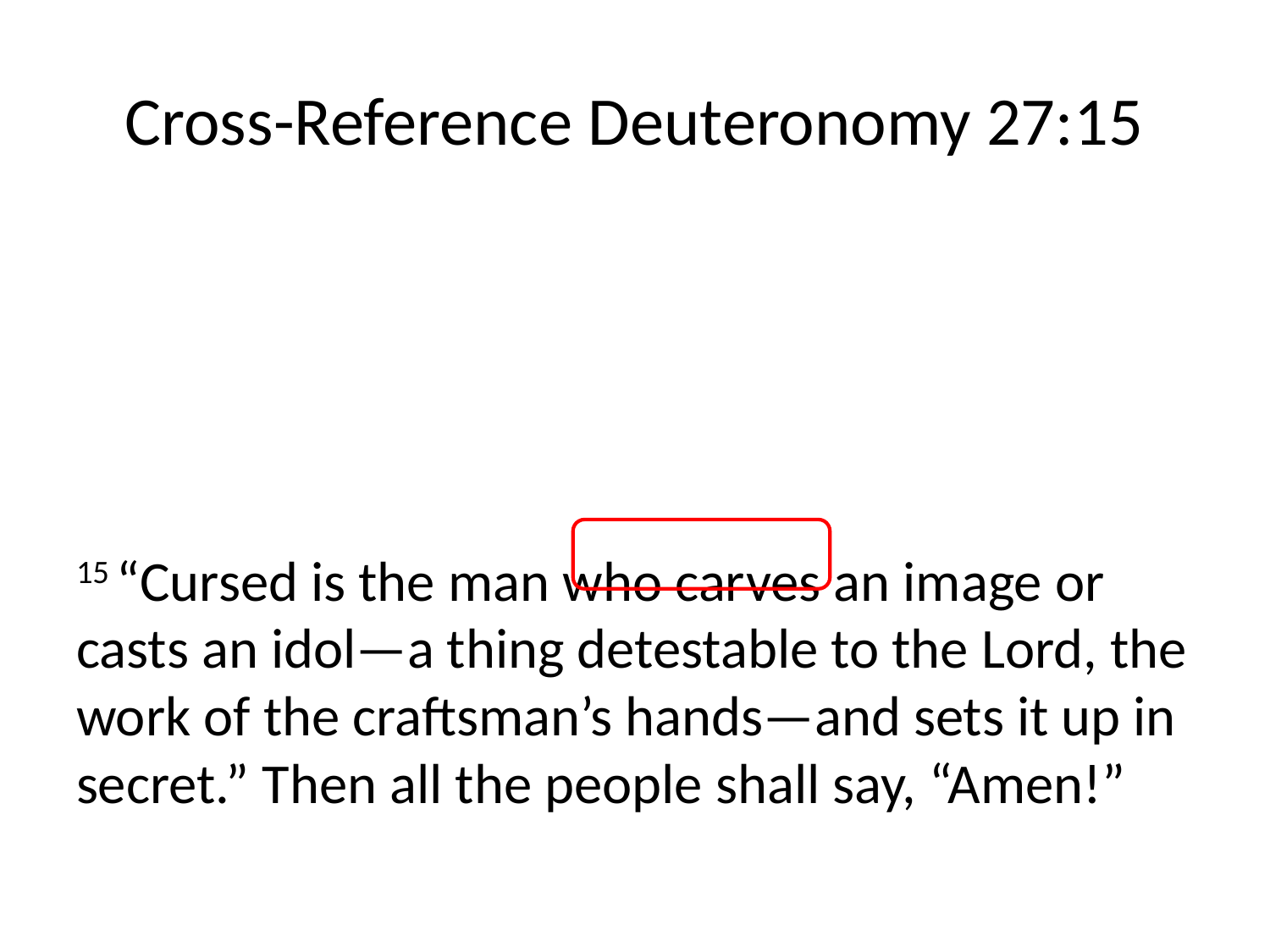

# Cross-Reference Deuteronomy 27:15

15 “Cursed is the man who carves an image or casts an idol—a thing detestable to the Lord, the work of the craftsman’s hands—and sets it up in secret.” Then all the people shall say, “Amen!”